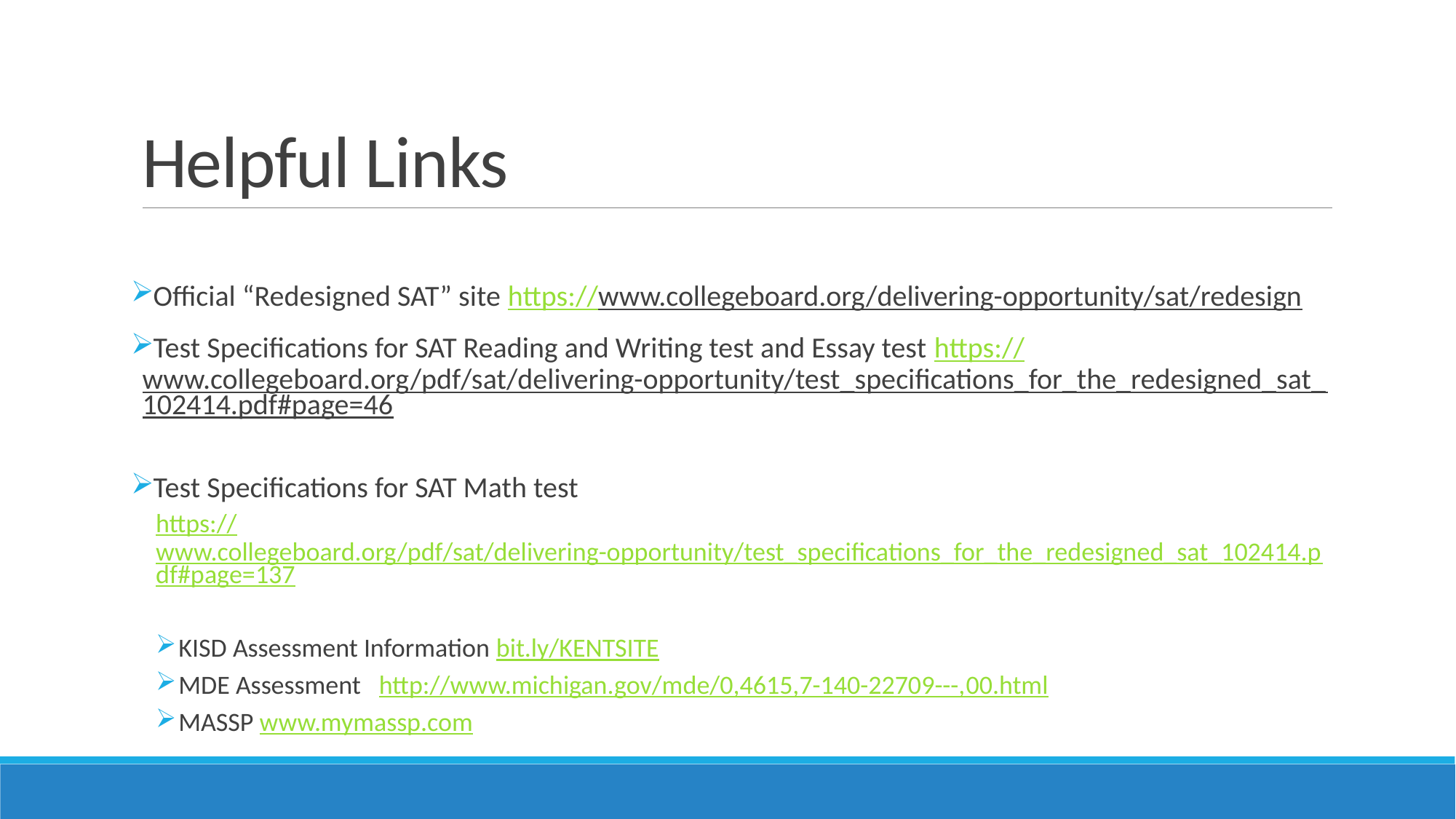

# Helpful Links

Official “Redesigned SAT” site https://www.collegeboard.org/delivering-opportunity/sat/redesign
Test Specifications for SAT Reading and Writing test and Essay test https://www.collegeboard.org/pdf/sat/delivering-opportunity/test_specifications_for_the_redesigned_sat_102414.pdf#page=46
Test Specifications for SAT Math test
https://www.collegeboard.org/pdf/sat/delivering-opportunity/test_specifications_for_the_redesigned_sat_102414.pdf#page=137

KISD Assessment Information bit.ly/KENTSITE
MDE Assessment   http://www.michigan.gov/mde/0,4615,7-140-22709---,00.html
MASSP www.mymassp.com